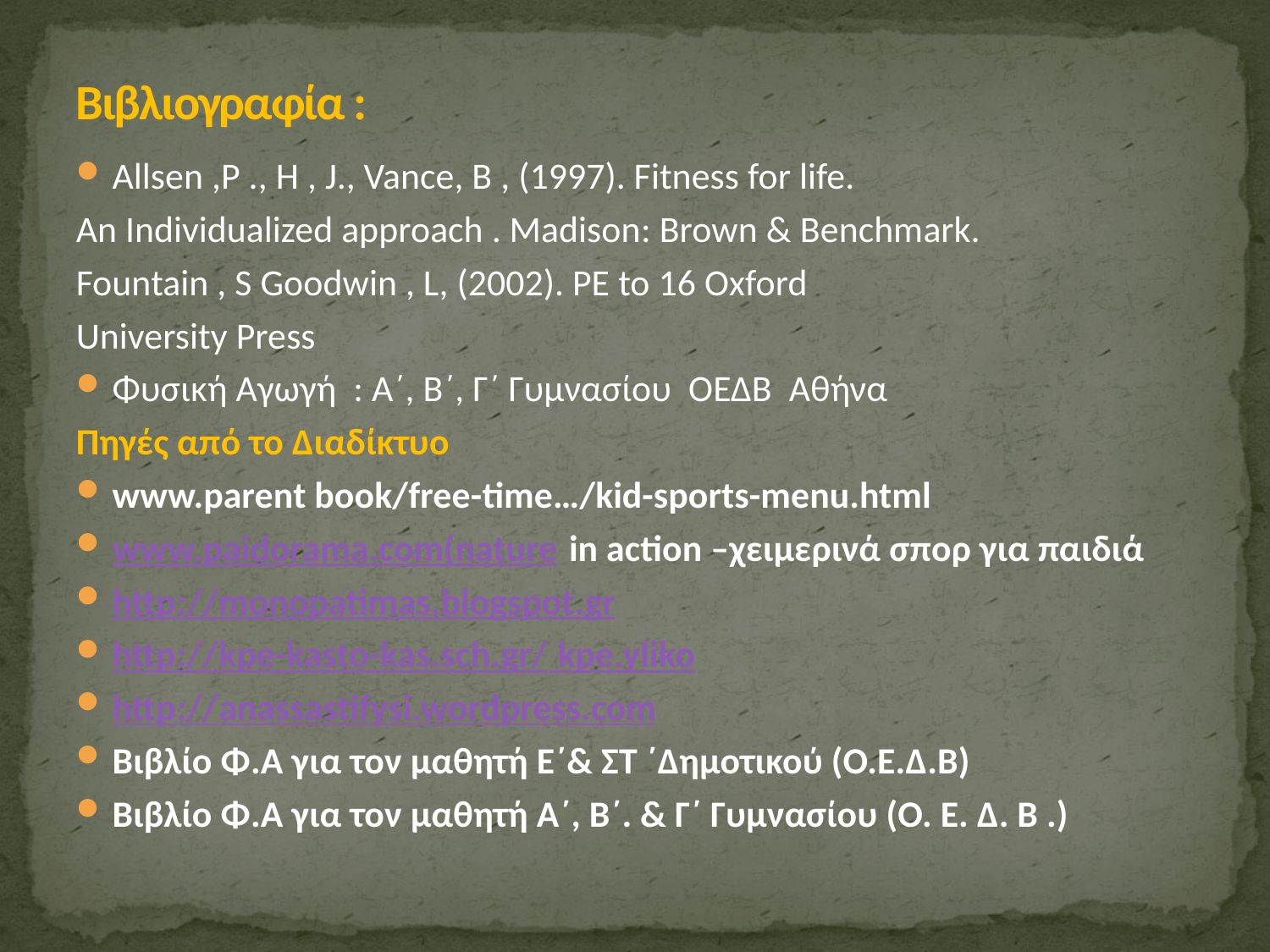

# Βιβλιογραφία :
Allsen ,P ., H , J., Vance, B , (1997). Fitness for life.
An Individualized approach . Madison: Brown & Benchmark.
Fountain , S Goodwin , L, (2002). PE to 16 Oxford
University Press
Φυσική Αγωγή  : Α΄, Β΄, Γ΄ Γυμνασίου  ΟΕΔΒ  Αθήνα
Πηγές από το Διαδίκτυο
www.parent book/free-time…/kid-sports-menu.html
www.paidorama.com(nature in action –χειμερινά σπορ για παιδιά
http://monopatimas.blogspot.gr
http://kpe-kasto-kas.sch.gr/ kpe.yliko
http://anassastifysi.wordpress.com
Βιβλίο Φ.Α για τον μαθητή Ε΄& ΣΤ ΄Δημοτικού (Ο.Ε.Δ.Β)
Βιβλίο Φ.Α για τον μαθητή Α΄, Β΄. & Γ΄ Γυμνασίου (Ο. Ε. Δ. Β .)